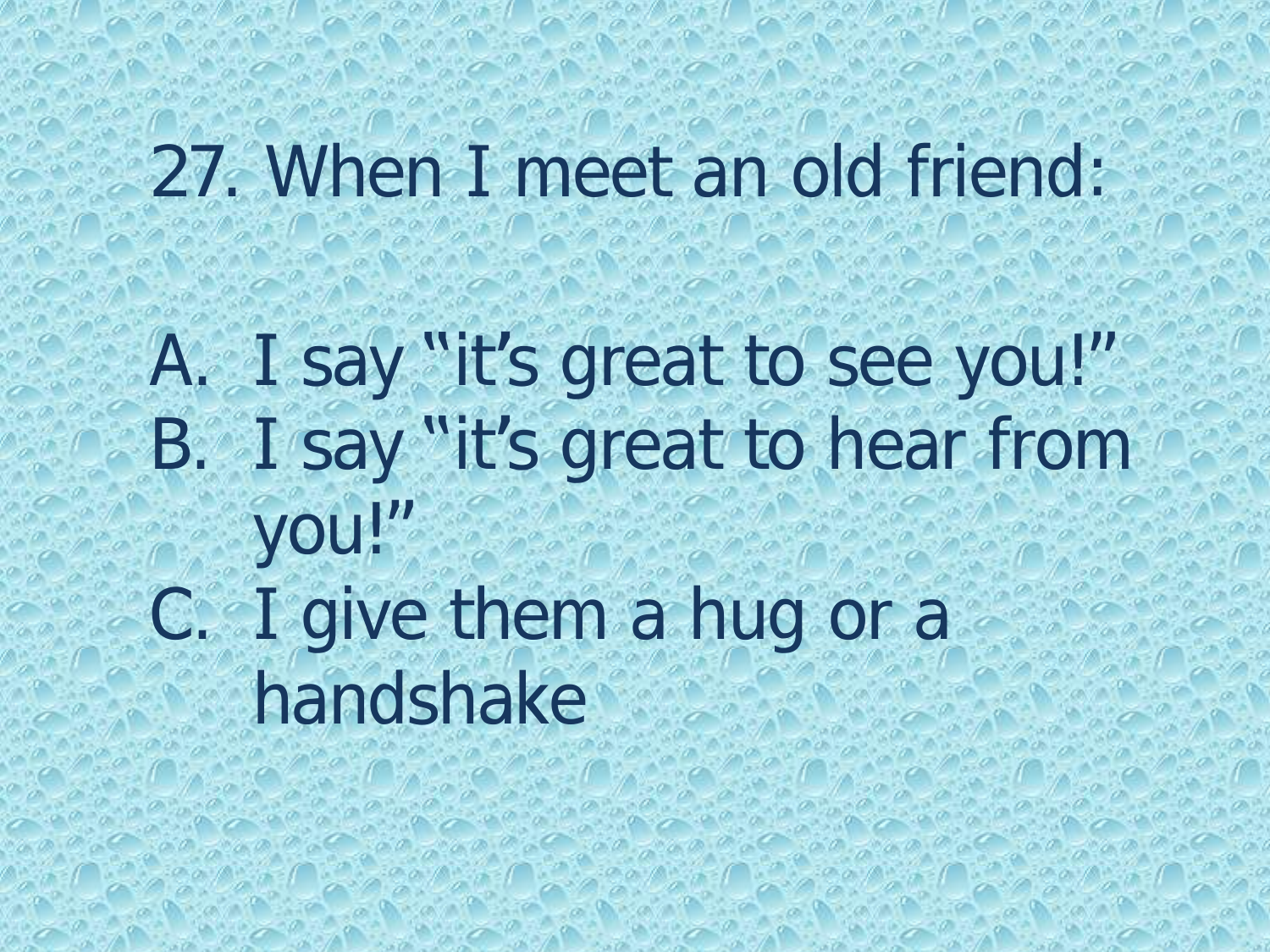

27. When I meet an old friend:

I say “it’s great to see you!”
I say “it’s great to hear from you!”
I give them a hug or a handshake